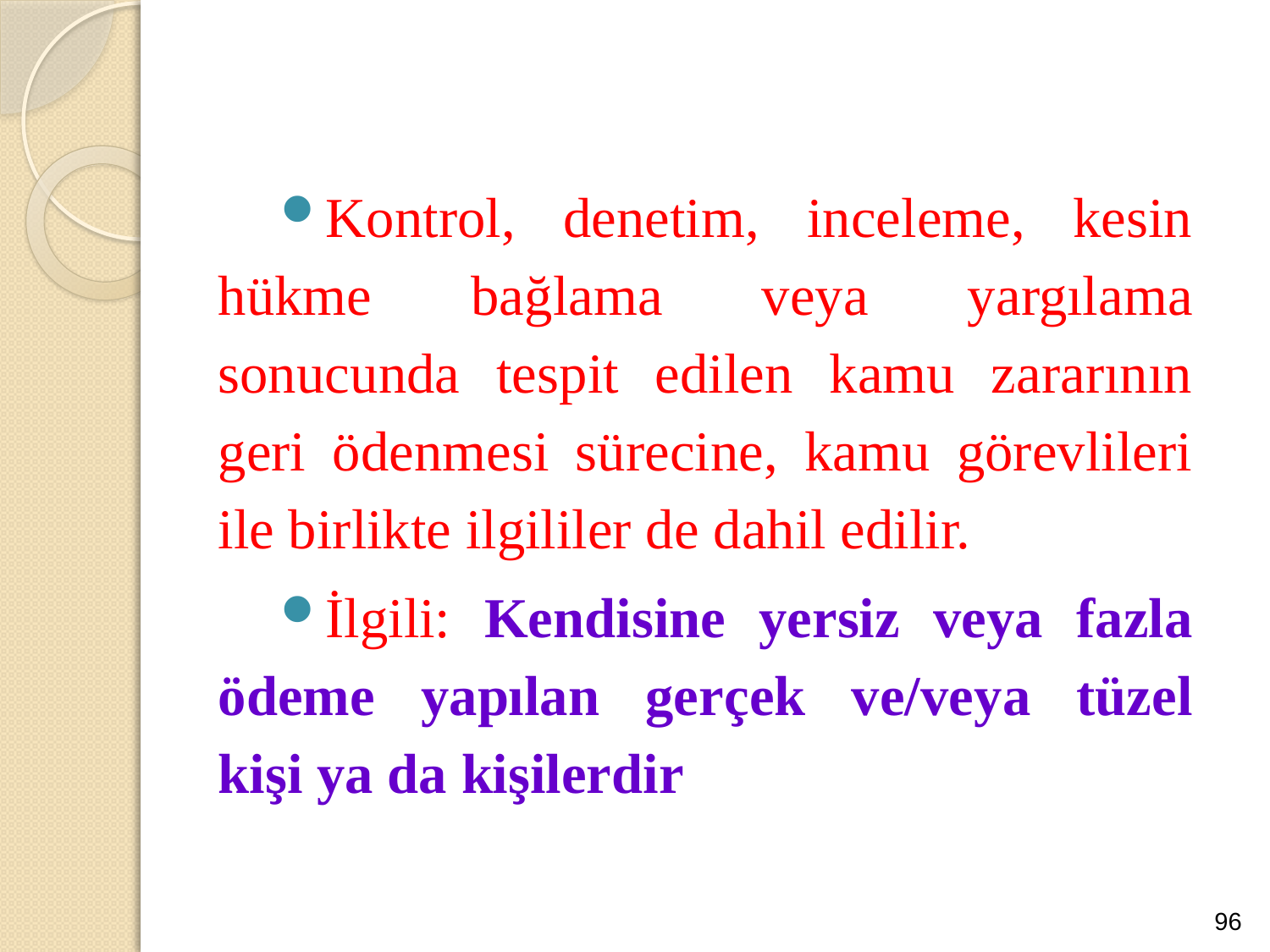

Kontrol, denetim, inceleme, kesin hükme bağlama veya yargılama sonucunda tespit edilen kamu zararının geri ödenmesi sürecine, kamu görevlileri ile birlikte ilgililer de dahil edilir.
İlgili: Kendisine yersiz veya fazla ödeme yapılan gerçek ve/veya tüzel kişi ya da kişilerdir

96